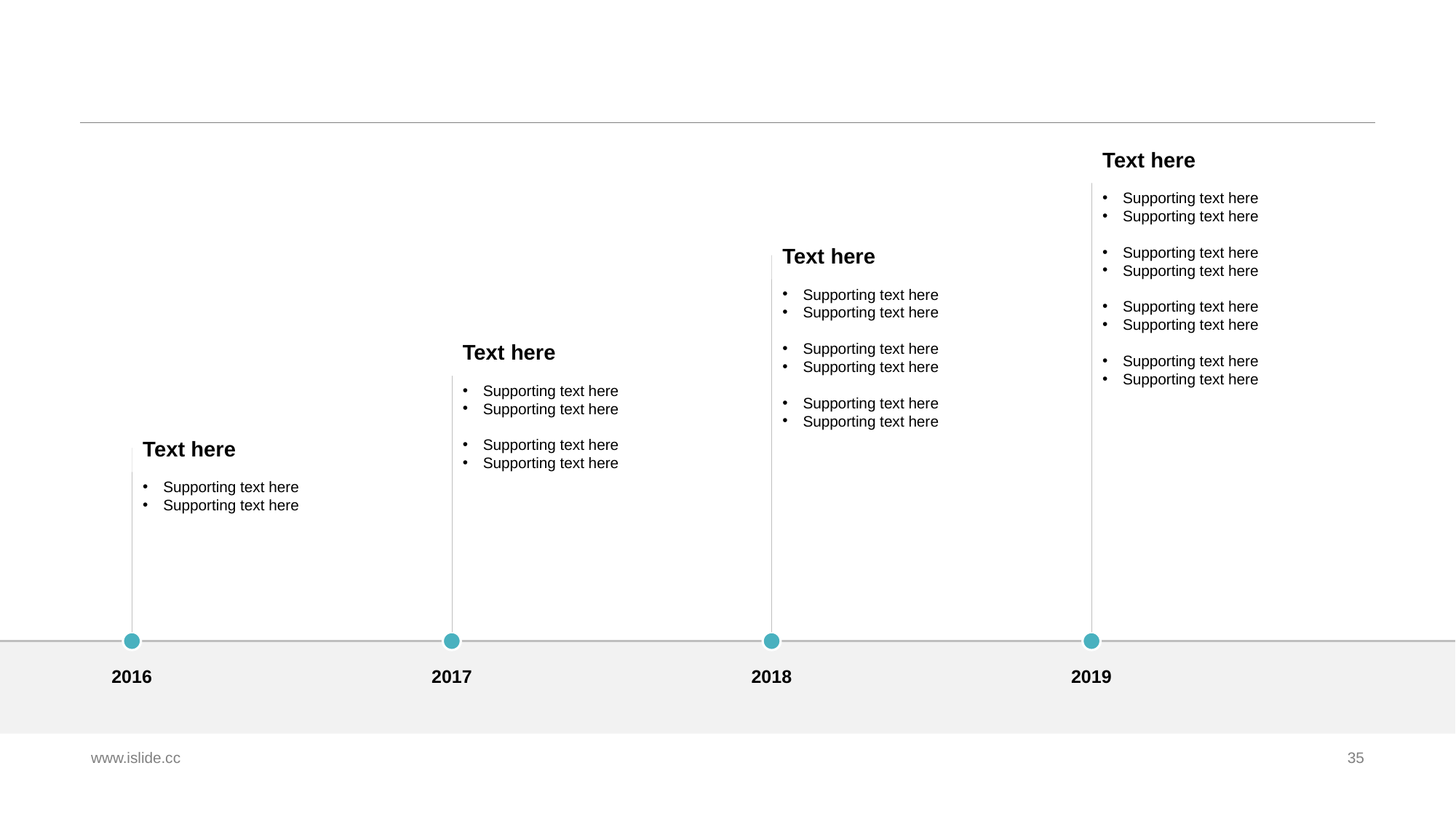

#
Text here
Supporting text here
Supporting text here

Supporting text here
Supporting text here

Supporting text here
Supporting text here

Supporting text here
Supporting text here

Text here
Supporting text here
Supporting text here

Supporting text here
Supporting text here

Supporting text here
Supporting text here

Text here
Supporting text here
Supporting text here

Supporting text here
Supporting text here

Text here
Supporting text here
Supporting text here

2016
2017
2018
2019
www.islide.cc
35